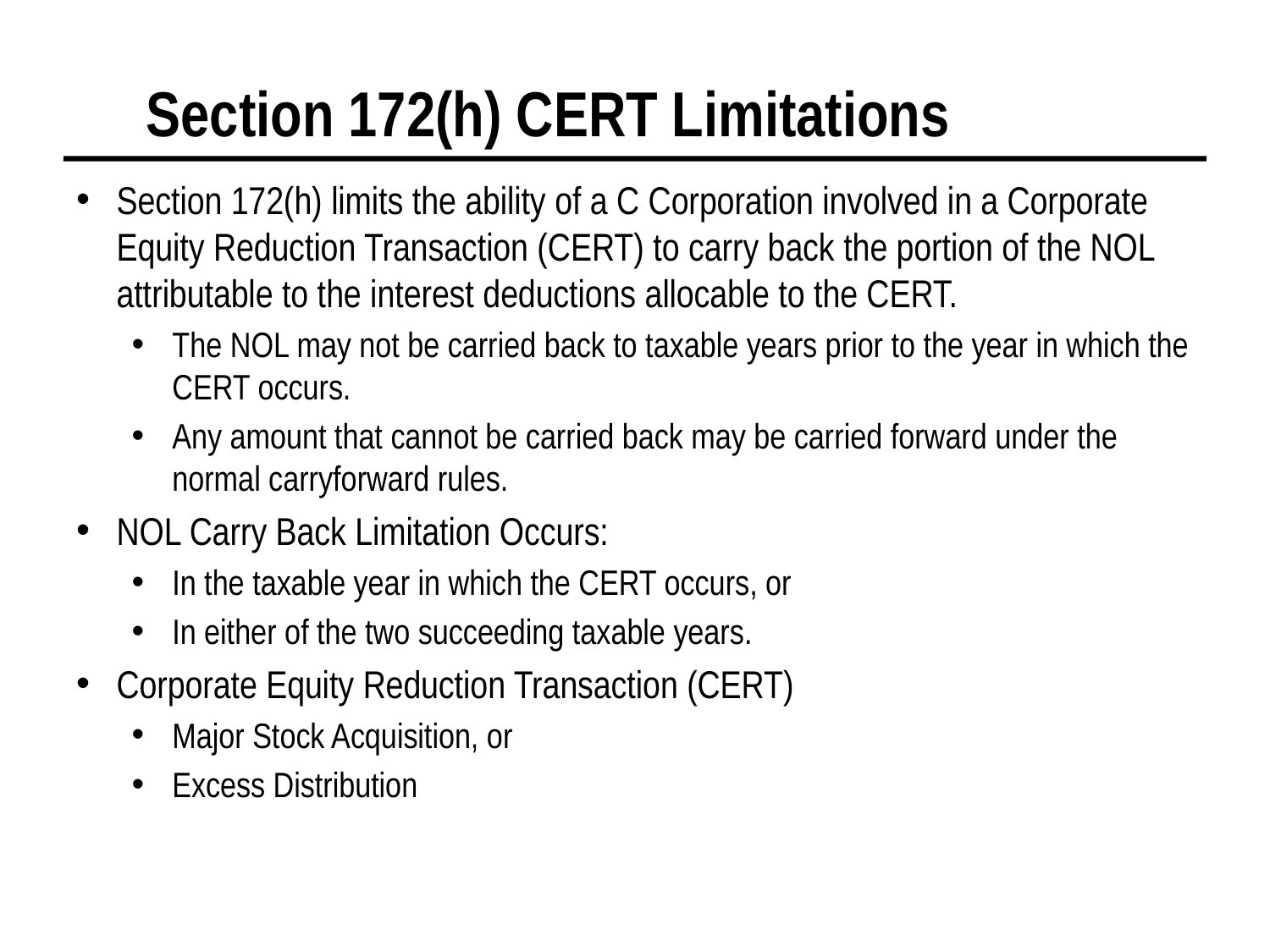

# Section 172(h) CERT Limitations
Section 172(h) limits the ability of a C Corporation involved in a Corporate Equity Reduction Transaction (CERT) to carry back the portion of the NOL attributable to the interest deductions allocable to the CERT.
The NOL may not be carried back to taxable years prior to the year in which the CERT occurs.
Any amount that cannot be carried back may be carried forward under the normal carryforward rules.
NOL Carry Back Limitation Occurs:
In the taxable year in which the CERT occurs, or
In either of the two succeeding taxable years.
Corporate Equity Reduction Transaction (CERT)
Major Stock Acquisition, or
Excess Distribution